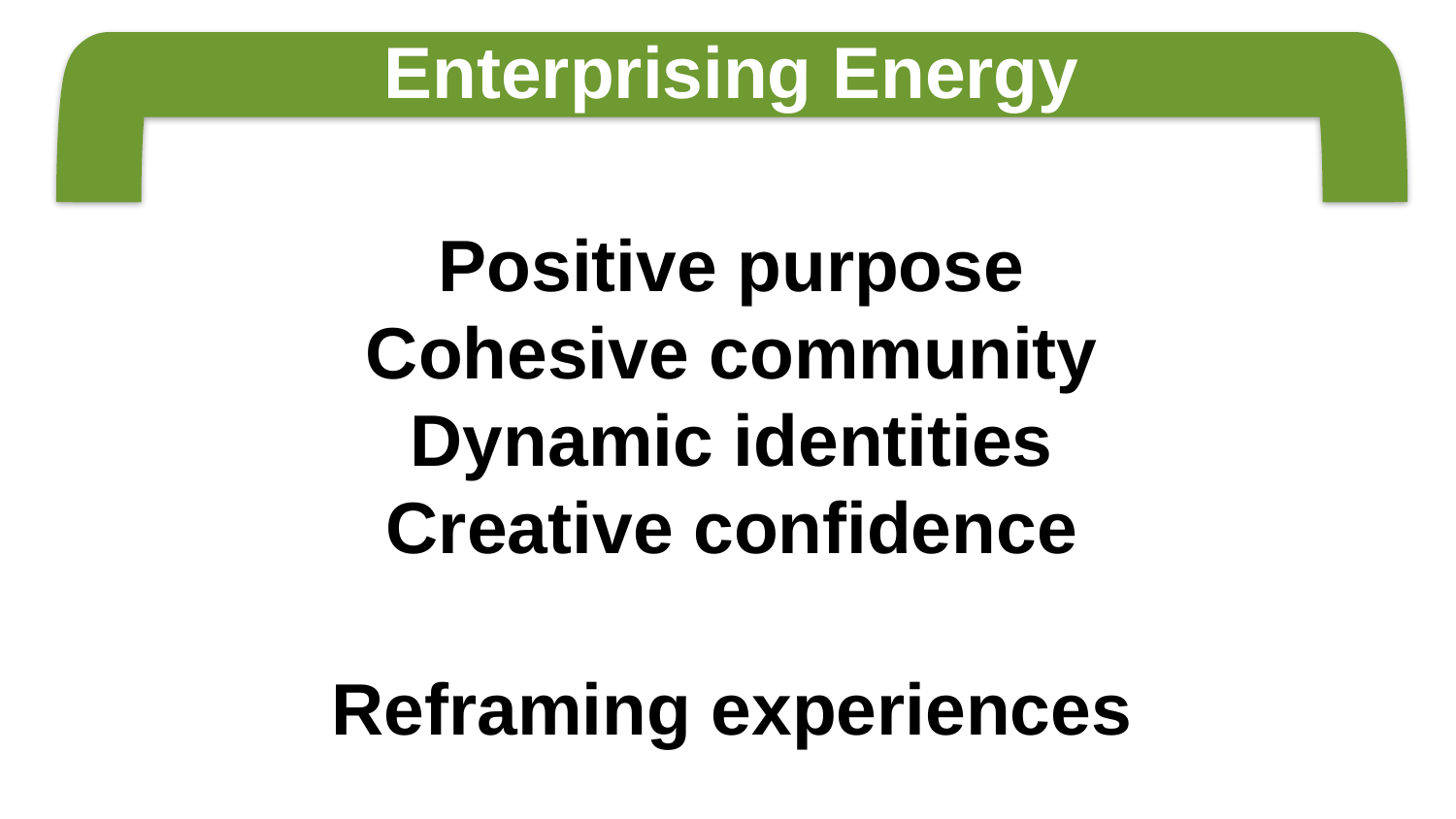

Enterprising Energy
Positive purpose
Cohesive community
Dynamic identities
Creative confidence
Reframing experiences